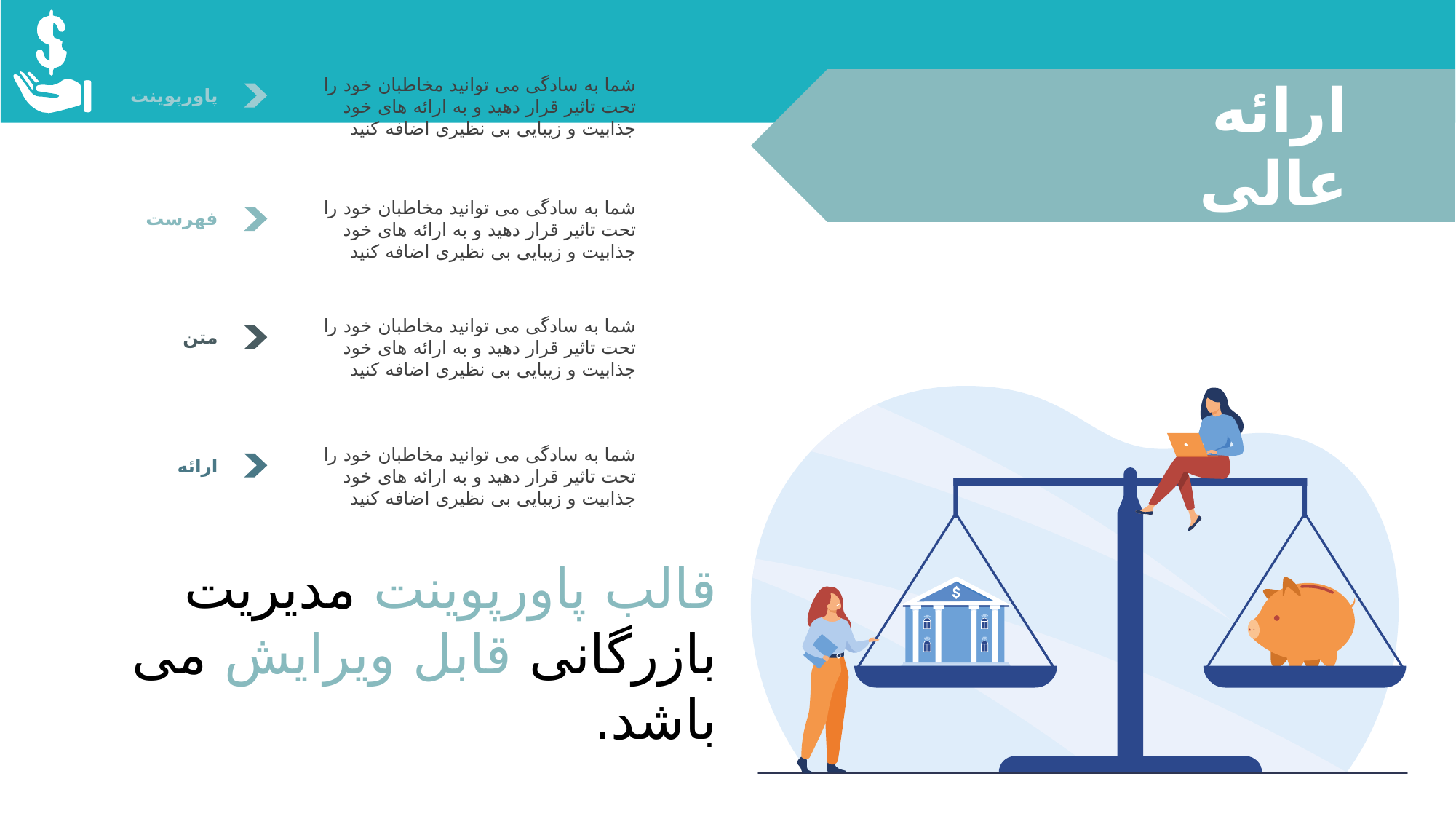

ارائه
عالی
شما به سادگی می توانید مخاطبان خود را تحت تاثیر قرار دهید و به ارائه های خود جذابیت و زیبایی بی نظیری اضافه کنید
پاورپوینت

شما به سادگی می توانید مخاطبان خود را تحت تاثیر قرار دهید و به ارائه های خود جذابیت و زیبایی بی نظیری اضافه کنید
فهرست

شما به سادگی می توانید مخاطبان خود را تحت تاثیر قرار دهید و به ارائه های خود جذابیت و زیبایی بی نظیری اضافه کنید
متن

شما به سادگی می توانید مخاطبان خود را تحت تاثیر قرار دهید و به ارائه های خود جذابیت و زیبایی بی نظیری اضافه کنید
ارائه

قالب پاورپوینت مدیریت بازرگانی قابل ویرایش می باشد.